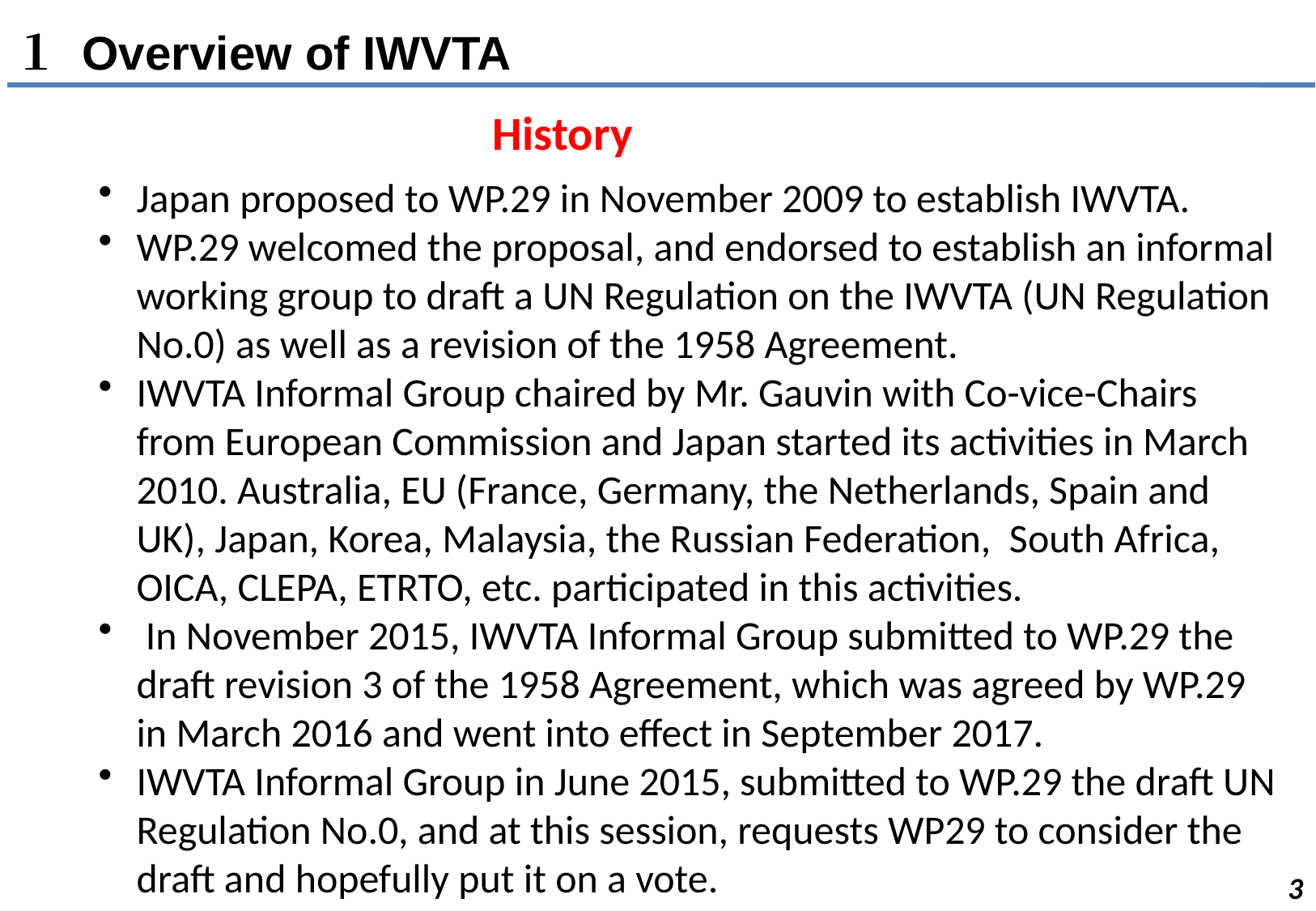

１ Overview of IWVTA

History
Japan proposed to WP.29 in November 2009 to establish IWVTA.
WP.29 welcomed the proposal, and endorsed to establish an informal working group to draft a UN Regulation on the IWVTA (UN Regulation No.0) as well as a revision of the 1958 Agreement.
IWVTA Informal Group chaired by Mr. Gauvin with Co-vice-Chairs from European Commission and Japan started its activities in March 2010. Australia, EU (France, Germany, the Netherlands, Spain and UK), Japan, Korea, Malaysia, the Russian Federation,  South Africa, OICA, CLEPA, ETRTO, etc. participated in this activities.
 In November 2015, IWVTA Informal Group submitted to WP.29 the draft revision 3 of the 1958 Agreement, which was agreed by WP.29 in March 2016 and went into effect in September 2017.
IWVTA Informal Group in June 2015, submitted to WP.29 the draft UN Regulation No.0, and at this session, requests WP29 to consider the draft and hopefully put it on a vote.
3